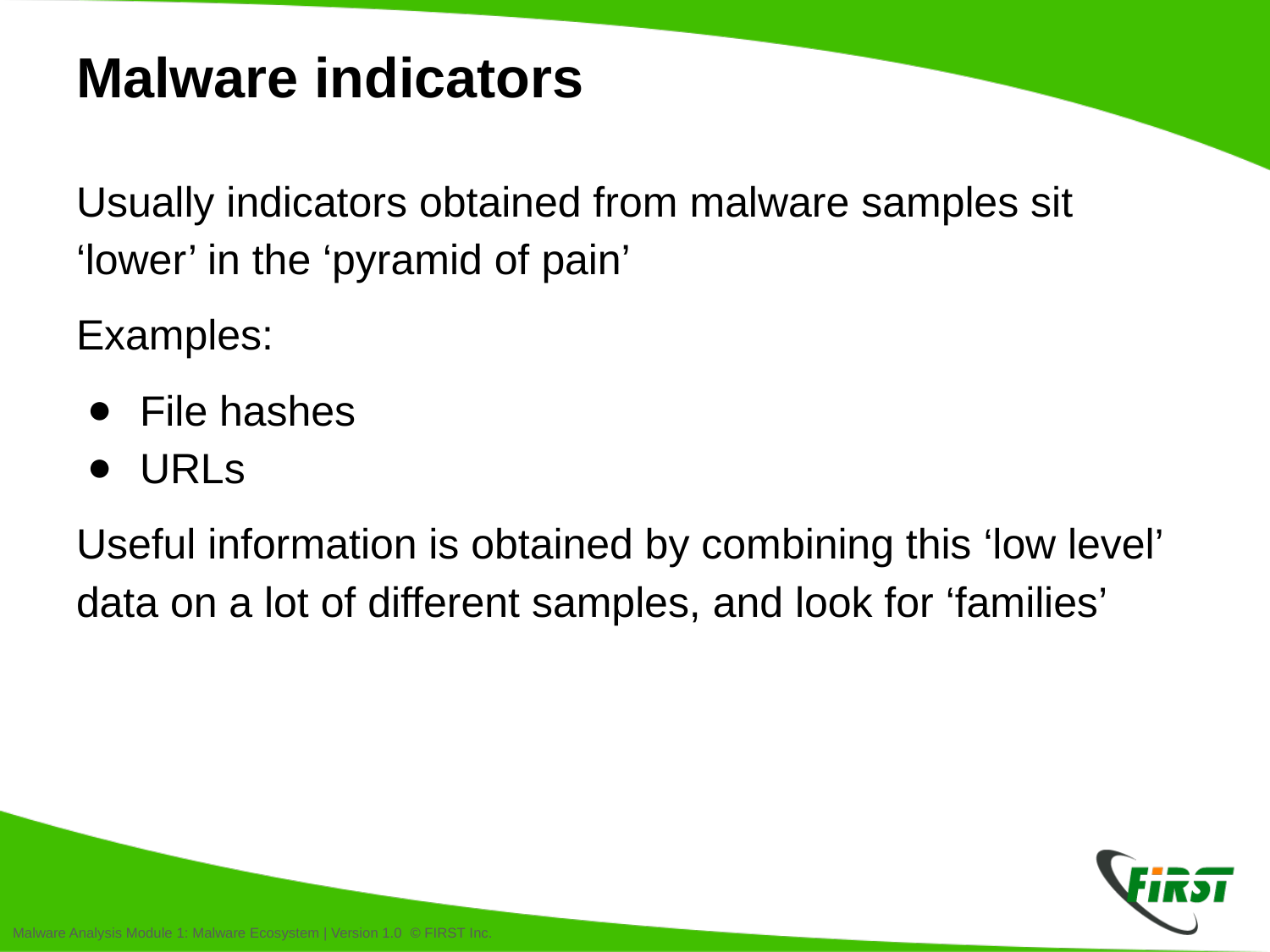

# Malware indicators
Usually indicators obtained from malware samples sit ‘lower’ in the ‘pyramid of pain’
Examples:
File hashes
URLs
Useful information is obtained by combining this ‘low level’ data on a lot of different samples, and look for ‘families’